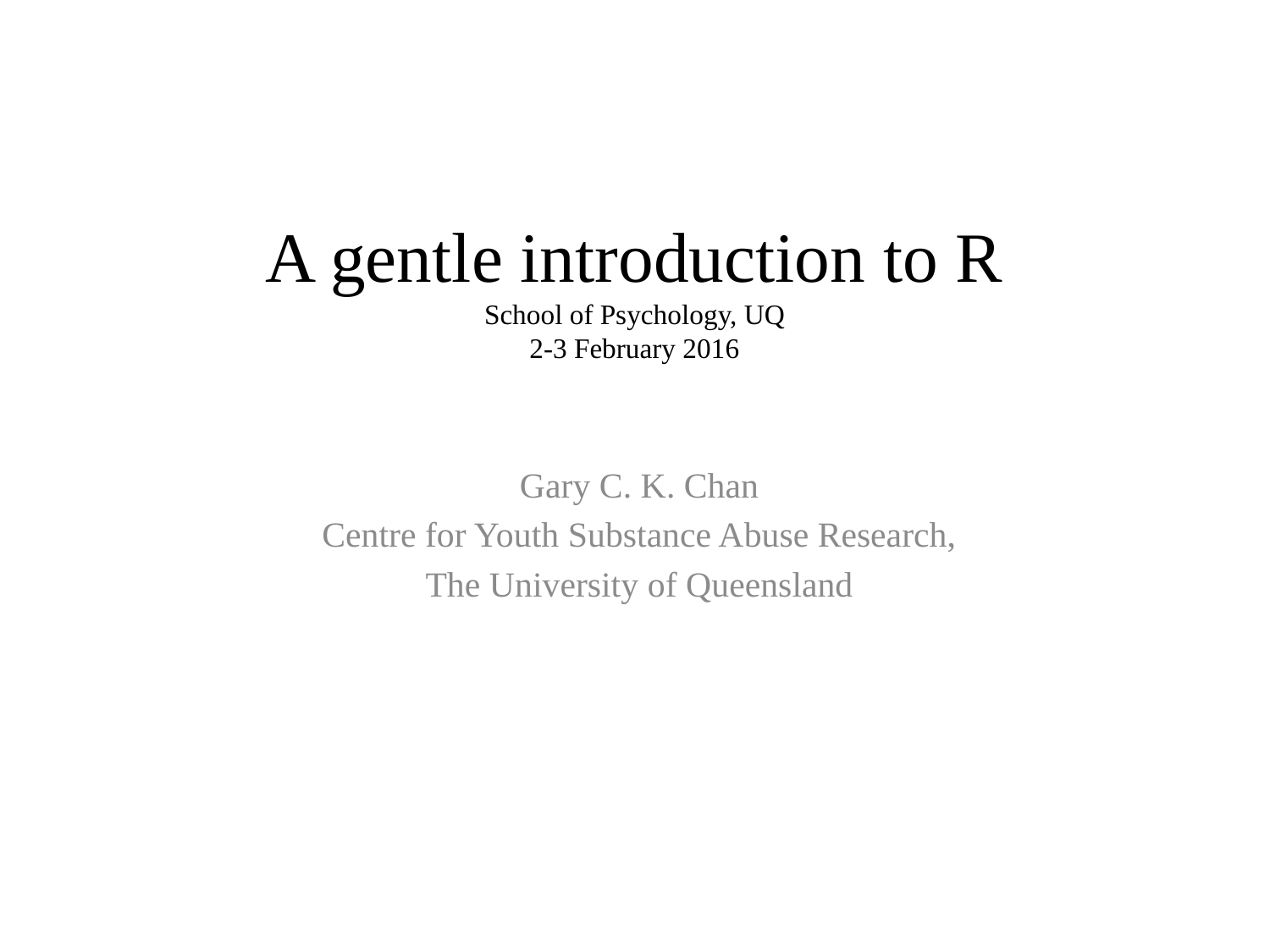

# A gentle introduction to R School of Psychology, UQ 2-3 February 2016
Gary C. K. Chan
Centre for Youth Substance Abuse Research,
The University of Queensland